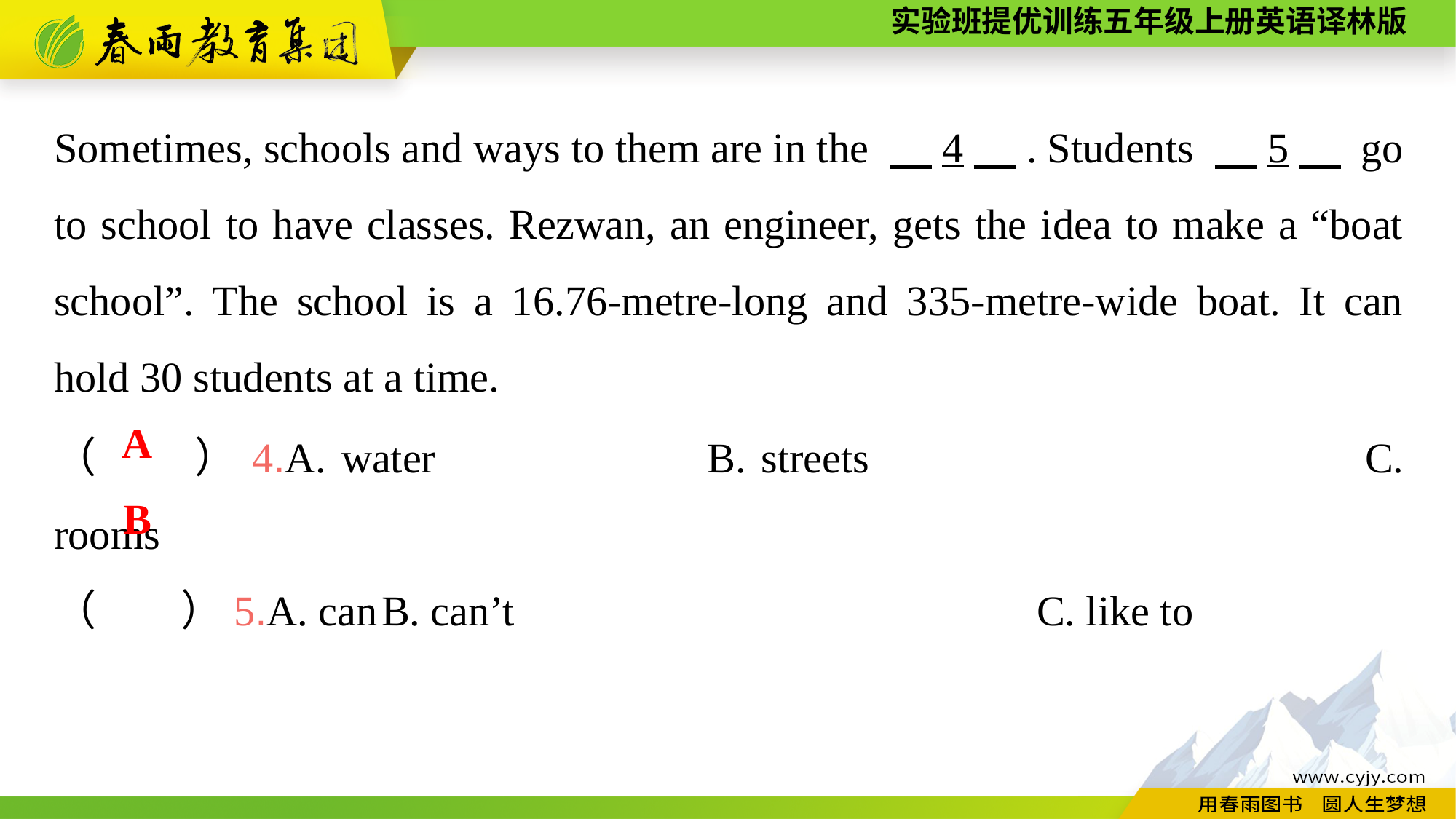

Sometimes, schools and ways to them are in the 　4　. Students 　5　 go to school to have classes. Rezwan, an engineer, gets the idea to make a “boat school”. The school is a 16.76-metre-long and 335-metre-wide boat. It can hold 30 students at a time.
（　　）4.A. water                  B. streets					C. rooms
（　　）5.A. can	B. can’t					C. like to
A
B